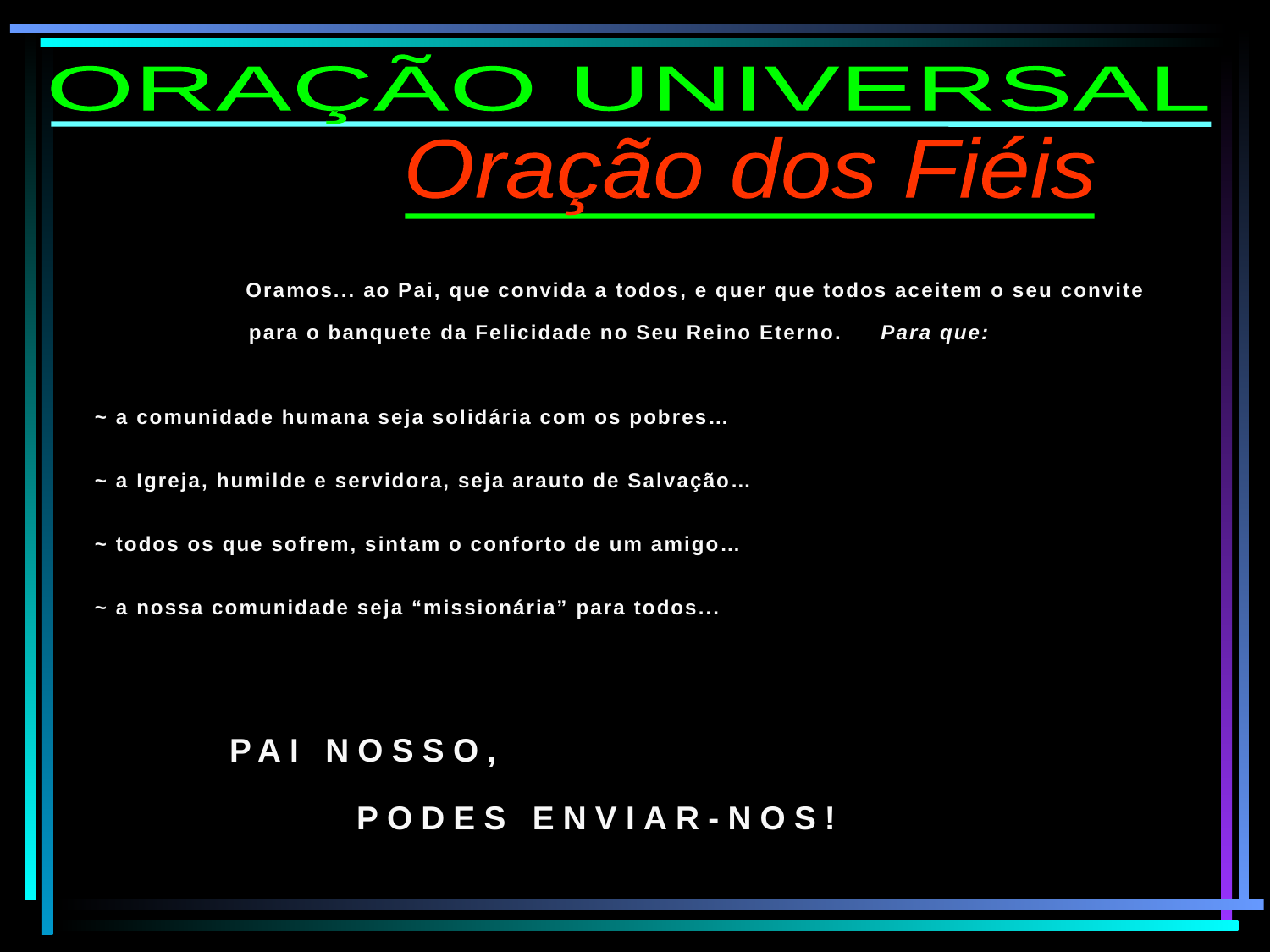

ORAÇÃO UNIVERSAL

Oração dos Fiéis

Oramos... ao Pai, que convida a todos, e quer que todos aceitem o seu convite para o banquete da Felicidade no Seu Reino Eterno.     Para que:
  ~ a comunidade humana seja solidária com os pobres…
  ~ a Igreja, humilde e servidora, seja arauto de Salvação…
  ~ todos os que sofrem, sintam o conforto de um amigo…
  ~ a nossa comunidade seja “missionária” para todos...
PAI NOSSO,
	Podes ENVIAr-NOS!